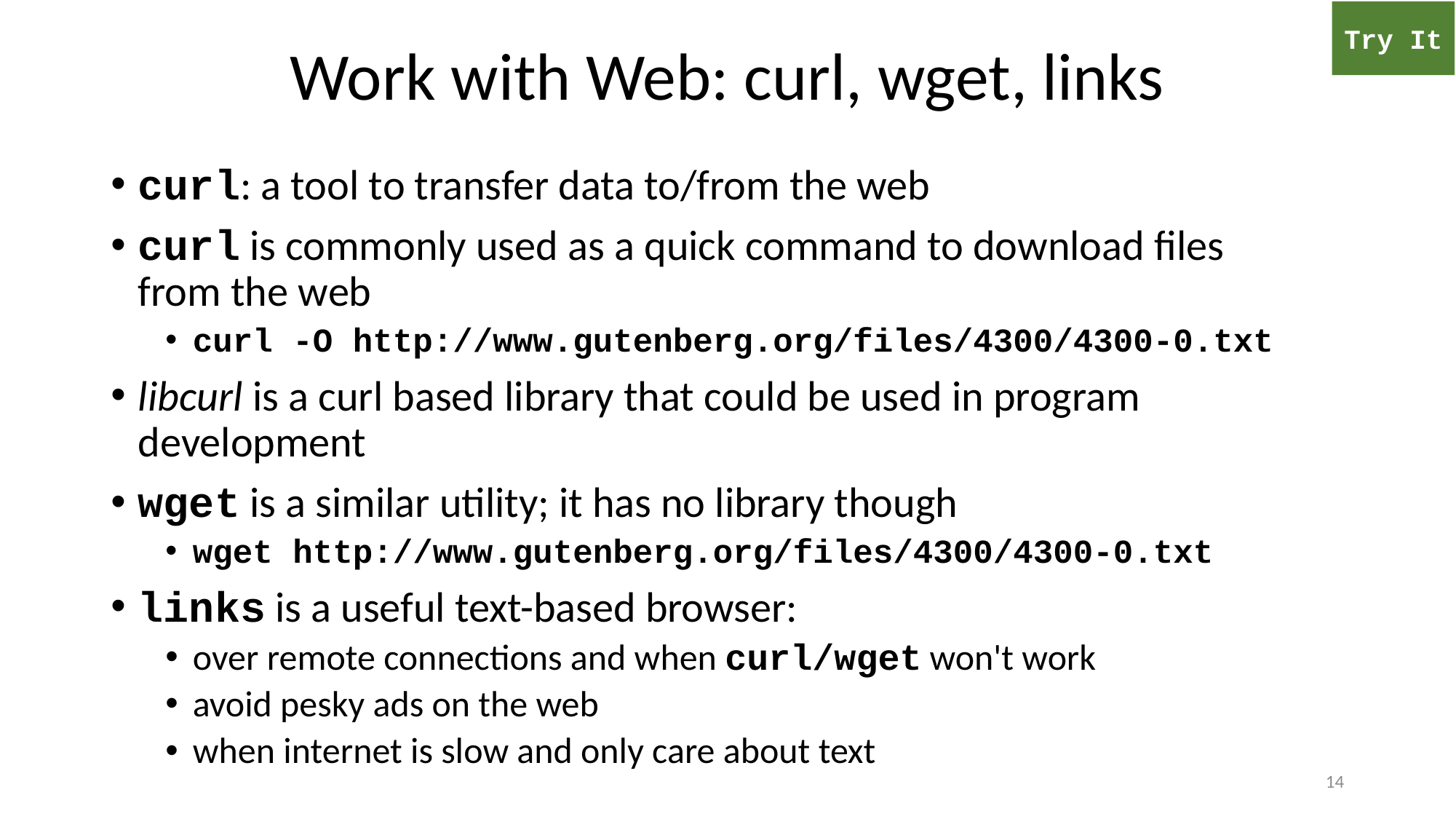

# Work with Web: curl, wget, links
Try It
curl: a tool to transfer data to/from the web
curl is commonly used as a quick command to download files from the web
curl -O http://www.gutenberg.org/files/4300/4300-0.txt
libcurl is a curl based library that could be used in program development
wget is a similar utility; it has no library though
wget http://www.gutenberg.org/files/4300/4300-0.txt
links is a useful text-based browser:
over remote connections and when curl/wget won't work
avoid pesky ads on the web
when internet is slow and only care about text
14